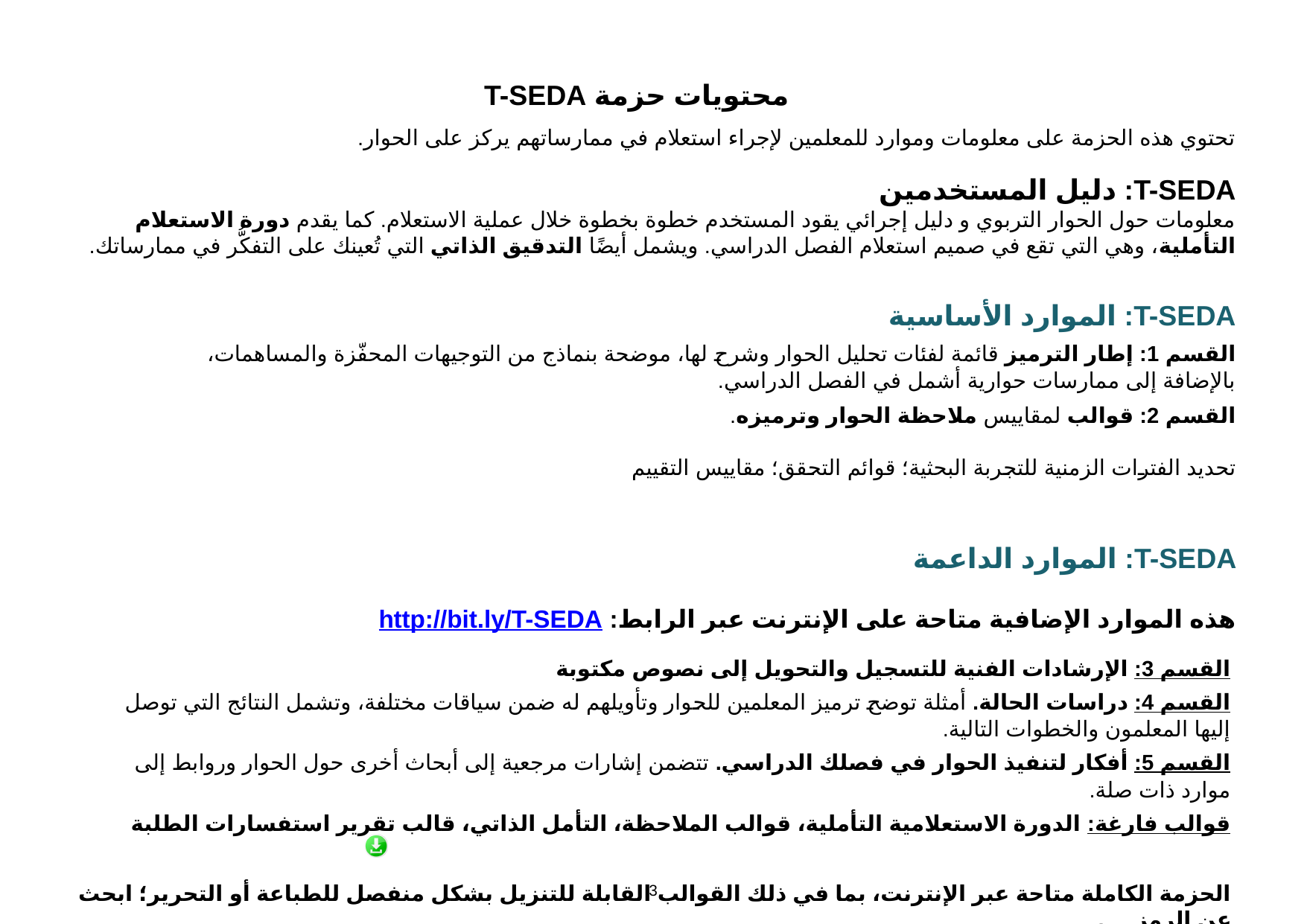

محتويات حزمة T-SEDA
تحتوي هذه الحزمة على معلومات وموارد للمعلمين لإجراء استعلام في ممارساتهم يركز على الحوار.
T-SEDA: دليل المستخدمين
معلومات حول الحوار التربوي و دليل إجرائي يقود المستخدم خطوة بخطوة خلال عملية الاستعلام. كما يقدم دورة الاستعلام التأملية، وهي التي تقع في صميم استعلام الفصل الدراسي. ويشمل أيضًا التدقيق الذاتي التي تُعينك على التفكُّر في ممارساتك.

T-SEDA: الموارد الأساسية
القسم 1: إطار الترميز قائمة لفئات تحليل الحوار وشرح لها، موضحة بنماذج من التوجيهات المحفّزة والمساهمات، بالإضافة إلى ممارسات حوارية أشمل في الفصل الدراسي.
القسم 2: قوالب لمقاييس ملاحظة الحوار وترميزه.
تحديد الفترات الزمنية للتجربة البحثية؛ قوائم التحقق؛ مقاييس التقييم

T-SEDA: الموارد الداعمة
هذه الموارد الإضافية متاحة على الإنترنت عبر الرابط: http://bit.ly/T-SEDA
القسم 3: الإرشادات الفنية للتسجيل والتحويل إلى نصوص مكتوبة
القسم 4: دراسات الحالة. أمثلة توضح ترميز المعلمين للحوار وتأويلهم له ضمن سياقات مختلفة، وتشمل النتائج التي توصل إليها المعلمون والخطوات التالية.
القسم 5: أفكار لتنفيذ الحوار في فصلك الدراسي. تتضمن إشارات مرجعية إلى أبحاث أخرى حول الحوار وروابط إلى موارد ذات صلة.
قوالب فارغة: الدورة الاستعلامية التأملية، قوالب الملاحظة، التأمل الذاتي، قالب تقرير استفسارات الطلبة

الحزمة الكاملة متاحة عبر الإنترنت، بما في ذلك القوالب القابلة للتنزيل بشكل منفصل للطباعة أو التحرير؛ ابحث عن الرمز     .

3